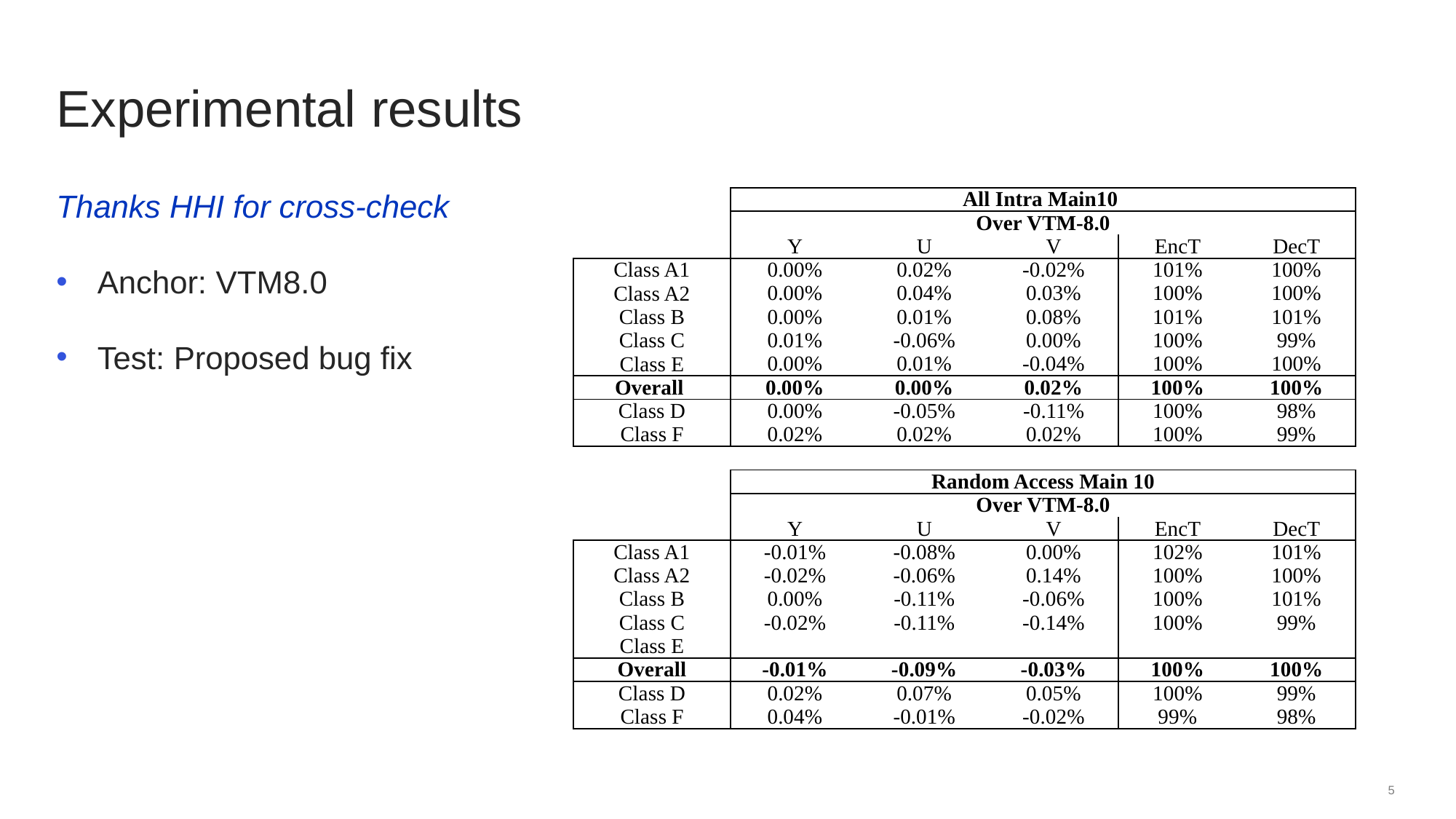

# Experimental results
Thanks HHI for cross-check
Anchor: VTM8.0
Test: Proposed bug fix
|  | All Intra Main10 |  |  |  |  |
| --- | --- | --- | --- | --- | --- |
|  | Over VTM-8.0 |  |  |  |  |
|  | Y | U | V | EncT | DecT |
| Class A1 | 0.00% | 0.02% | -0.02% | 101% | 100% |
| Class A2 | 0.00% | 0.04% | 0.03% | 100% | 100% |
| Class B | 0.00% | 0.01% | 0.08% | 101% | 101% |
| Class C | 0.01% | -0.06% | 0.00% | 100% | 99% |
| Class E | 0.00% | 0.01% | -0.04% | 100% | 100% |
| Overall | 0.00% | 0.00% | 0.02% | 100% | 100% |
| Class D | 0.00% | -0.05% | -0.11% | 100% | 98% |
| Class F | 0.02% | 0.02% | 0.02% | 100% | 99% |
|  |  |  |  |  |  |
|  | Random Access Main 10 |  |  |  |  |
|  | Over VTM-8.0 |  |  |  |  |
|  | Y | U | V | EncT | DecT |
| Class A1 | -0.01% | -0.08% | 0.00% | 102% | 101% |
| Class A2 | -0.02% | -0.06% | 0.14% | 100% | 100% |
| Class B | 0.00% | -0.11% | -0.06% | 100% | 101% |
| Class C | -0.02% | -0.11% | -0.14% | 100% | 99% |
| Class E |  |  |  |  |  |
| Overall | -0.01% | -0.09% | -0.03% | 100% | 100% |
| Class D | 0.02% | 0.07% | 0.05% | 100% | 99% |
| Class F | 0.04% | -0.01% | -0.02% | 99% | 98% |